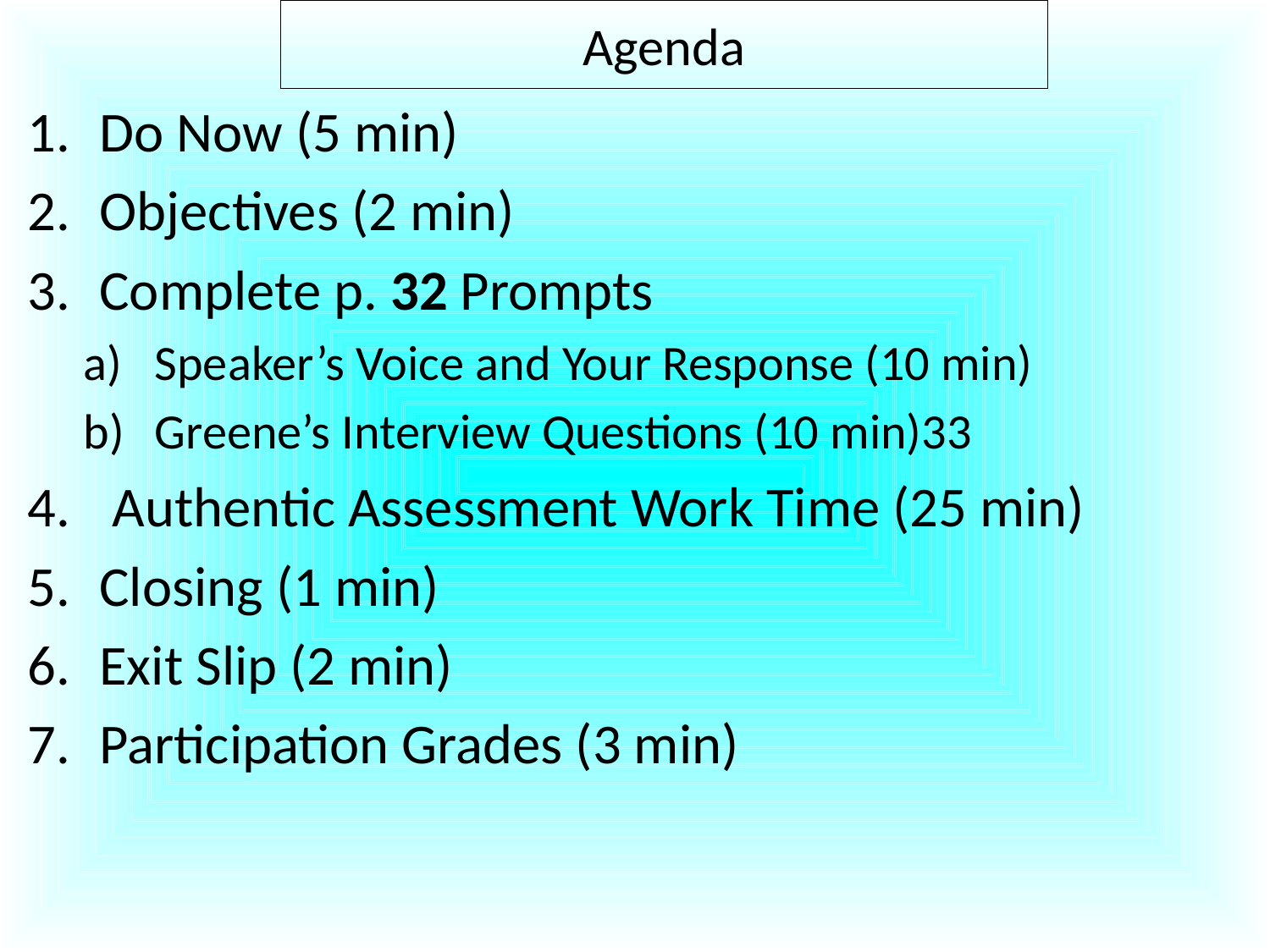

Agenda
Do Now (5 min)
Objectives (2 min)
Complete p. 32 Prompts
Speaker’s Voice and Your Response (10 min)
Greene’s Interview Questions (10 min)33
 Authentic Assessment Work Time (25 min)
Closing (1 min)
Exit Slip (2 min)
Participation Grades (3 min)